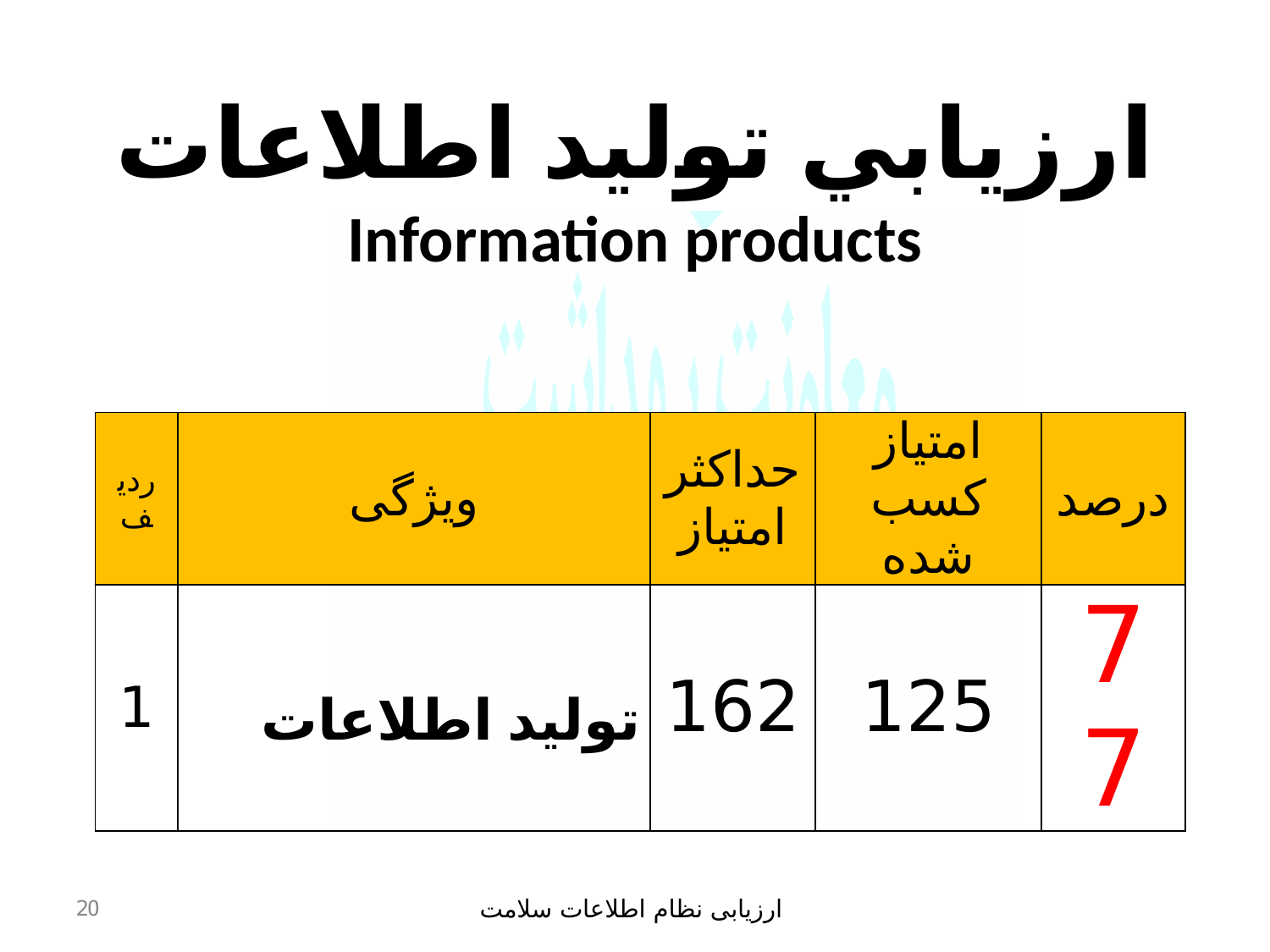

# ارزيابي تولید اطلاعات Information products
| ردیف | ویژگی | حداکثر امتیاز | امتیاز کسب شده | درصد |
| --- | --- | --- | --- | --- |
| 1 | تولید اطلاعات | 162 | 125 | 77 |
20
ارزیابی نظام اطلاعات سلامت